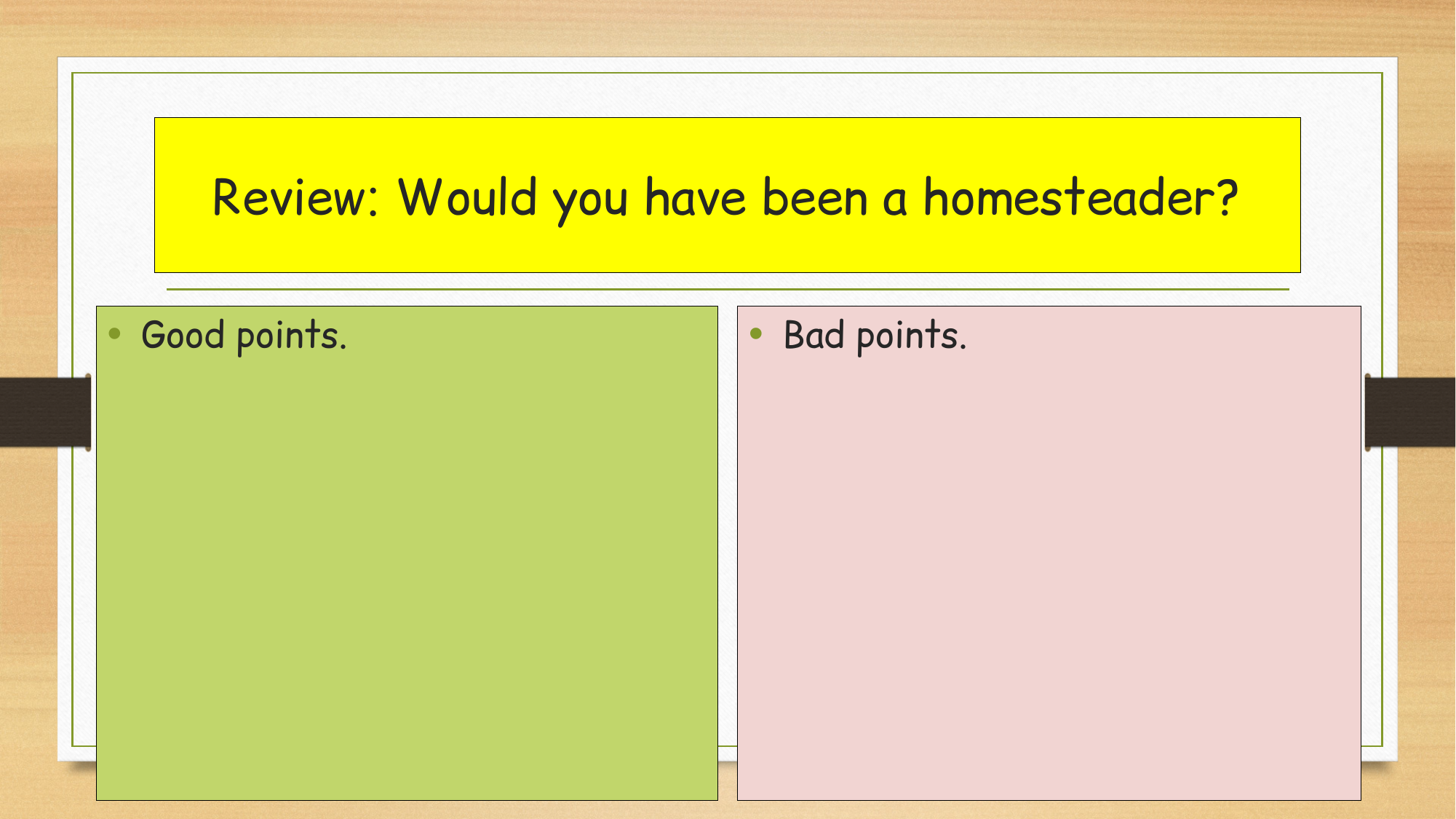

# Review: Would you have been a homesteader?
Good points.
Bad points.